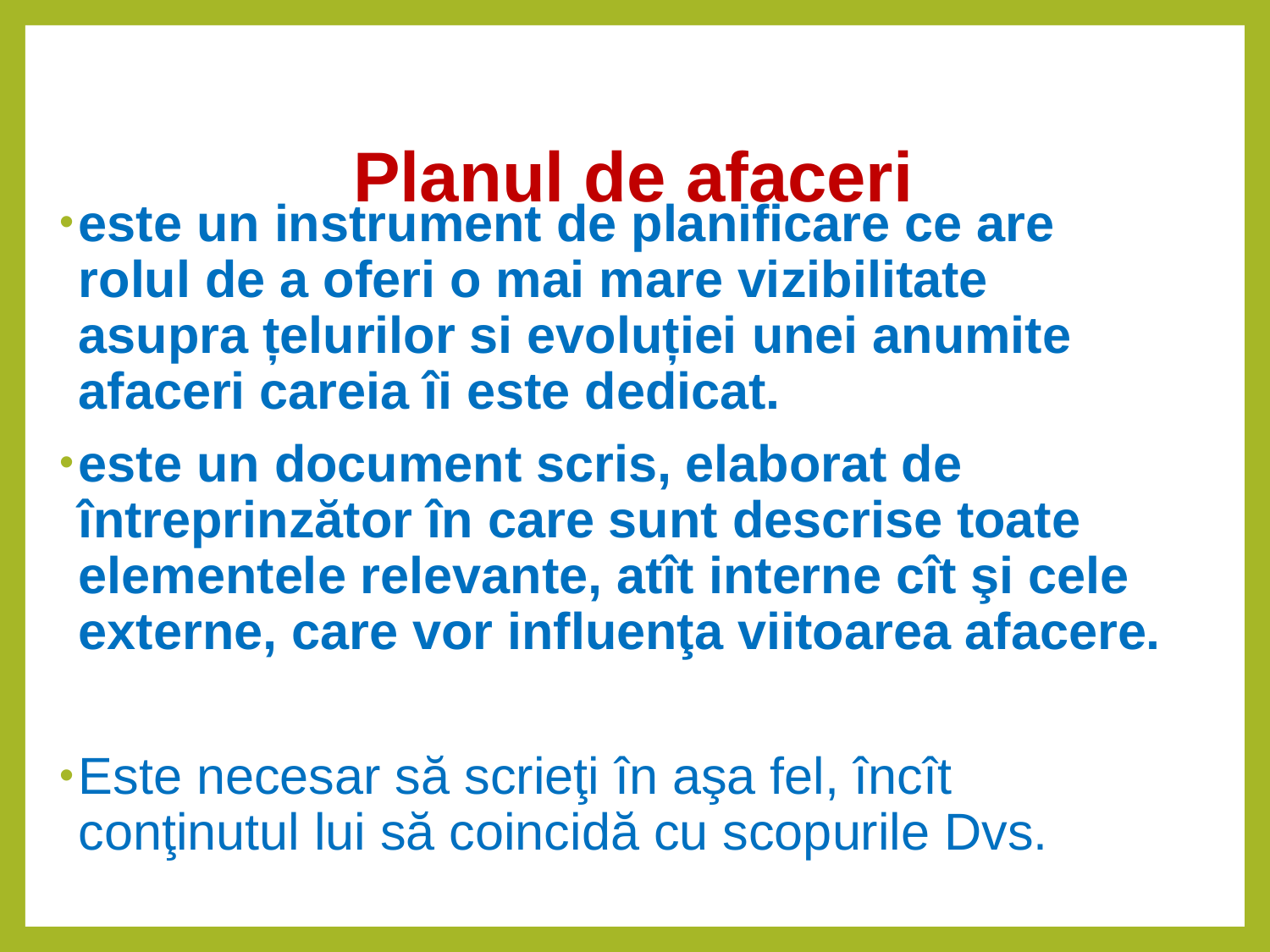

# Planul de afaceri
este un instrument de planificare ce are rolul de a oferi o mai mare vizibilitate asupra țelurilor si evoluției unei anumite afaceri careia îi este dedicat.
este un document scris, elaborat de întreprinzător în care sunt descrise toate elementele relevante, atît interne cît şi cele externe, care vor influenţa viitoarea afacere.

Este necesar să scrieţi în aşa fel, încît conţinutul lui să coincidă cu scopurile Dvs.